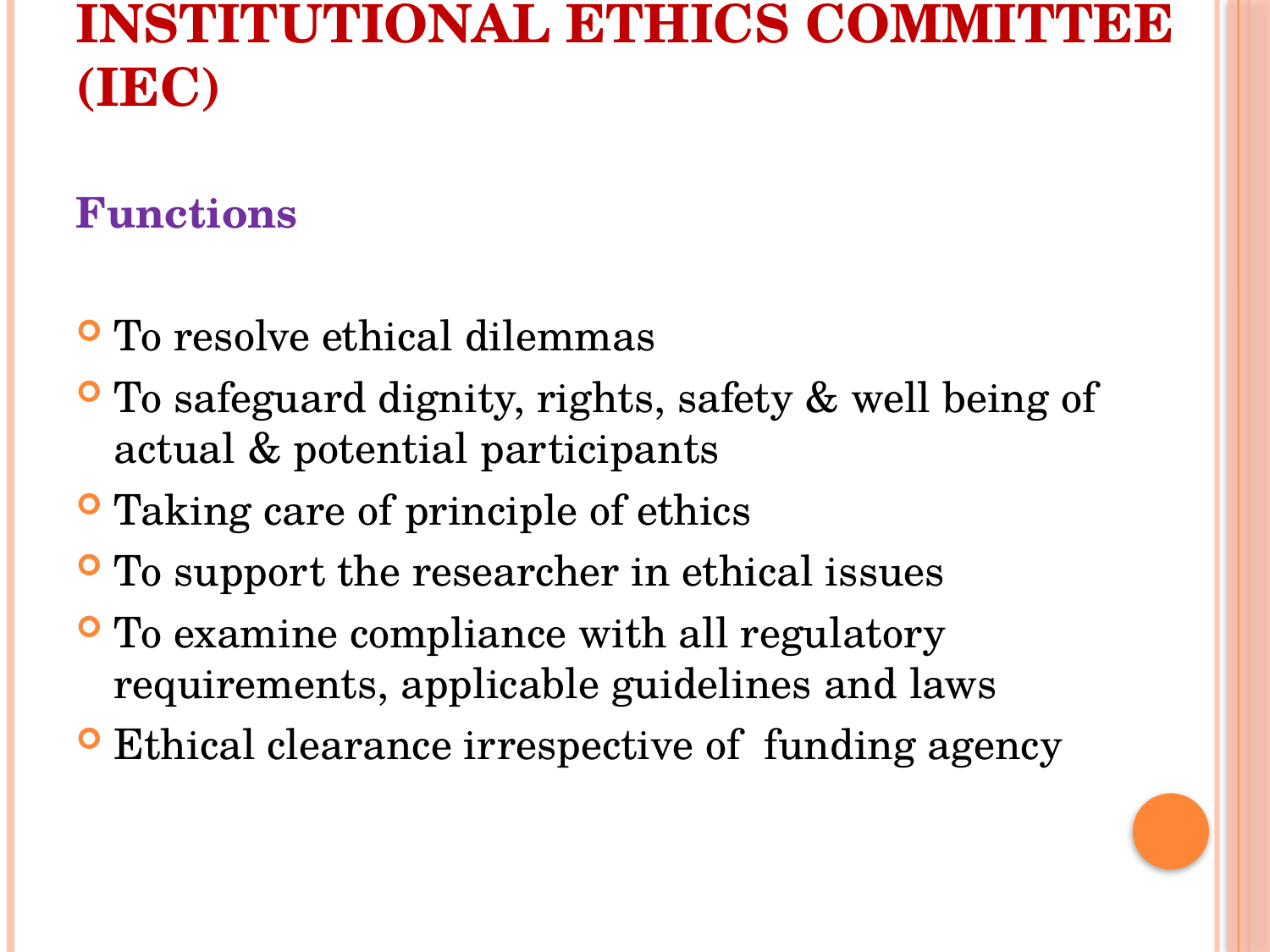

# Institutional Ethics Committee (IEC)
Functions

To resolve ethical dilemmas
To safeguard dignity, rights, safety & well being of  actual & potential participants
Taking care of principle of ethics
To support the researcher in ethical issues
To examine compliance with all regulatory requirements, applicable guidelines and laws
Ethical clearance irrespective of  funding agency